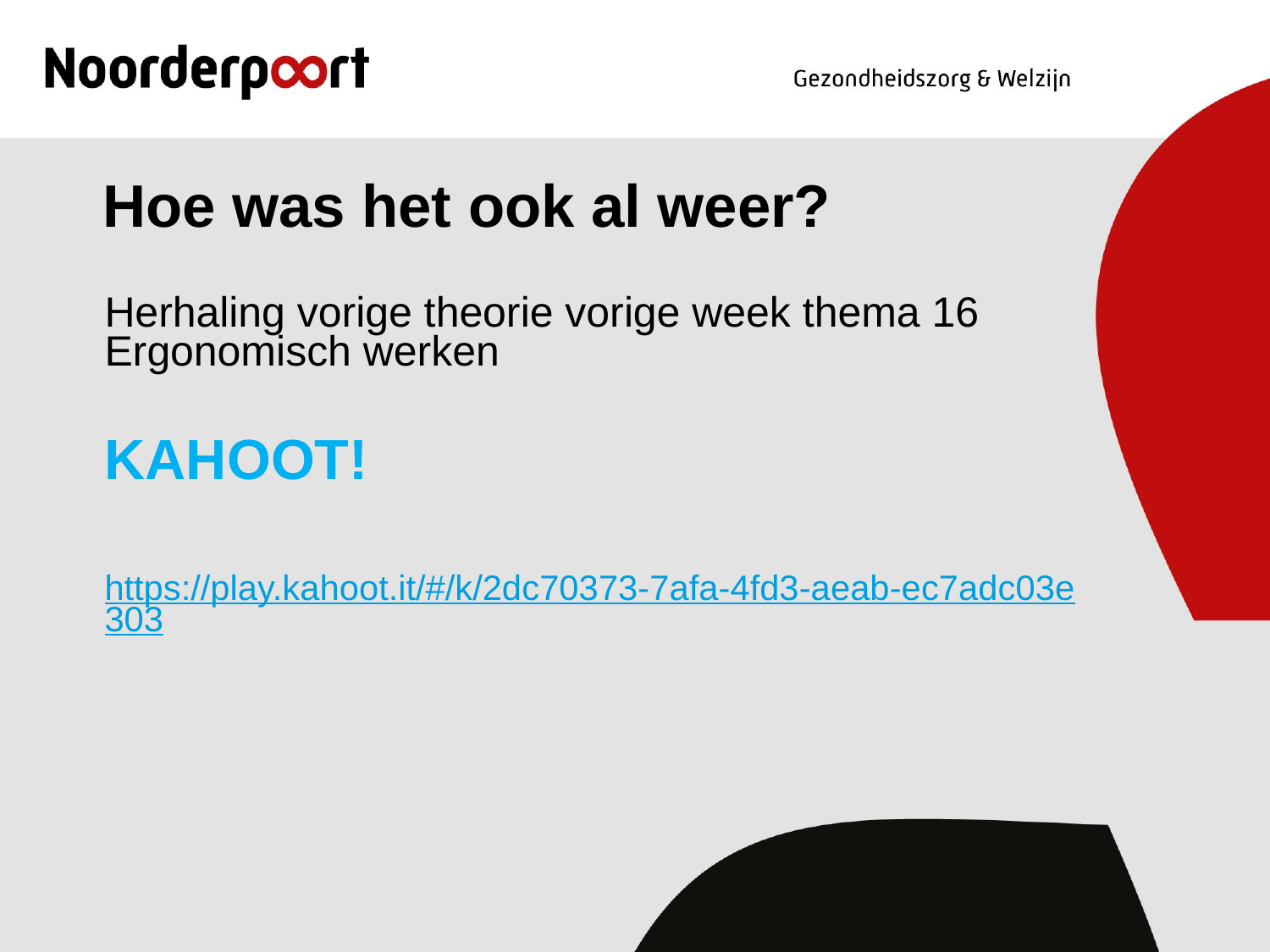

# Hoe was het ook al weer?
Herhaling vorige theorie vorige week thema 16
Ergonomisch werken

KAHOOT!

https://play.kahoot.it/#/k/2dc70373-7afa-4fd3-aeab-ec7adc03e303